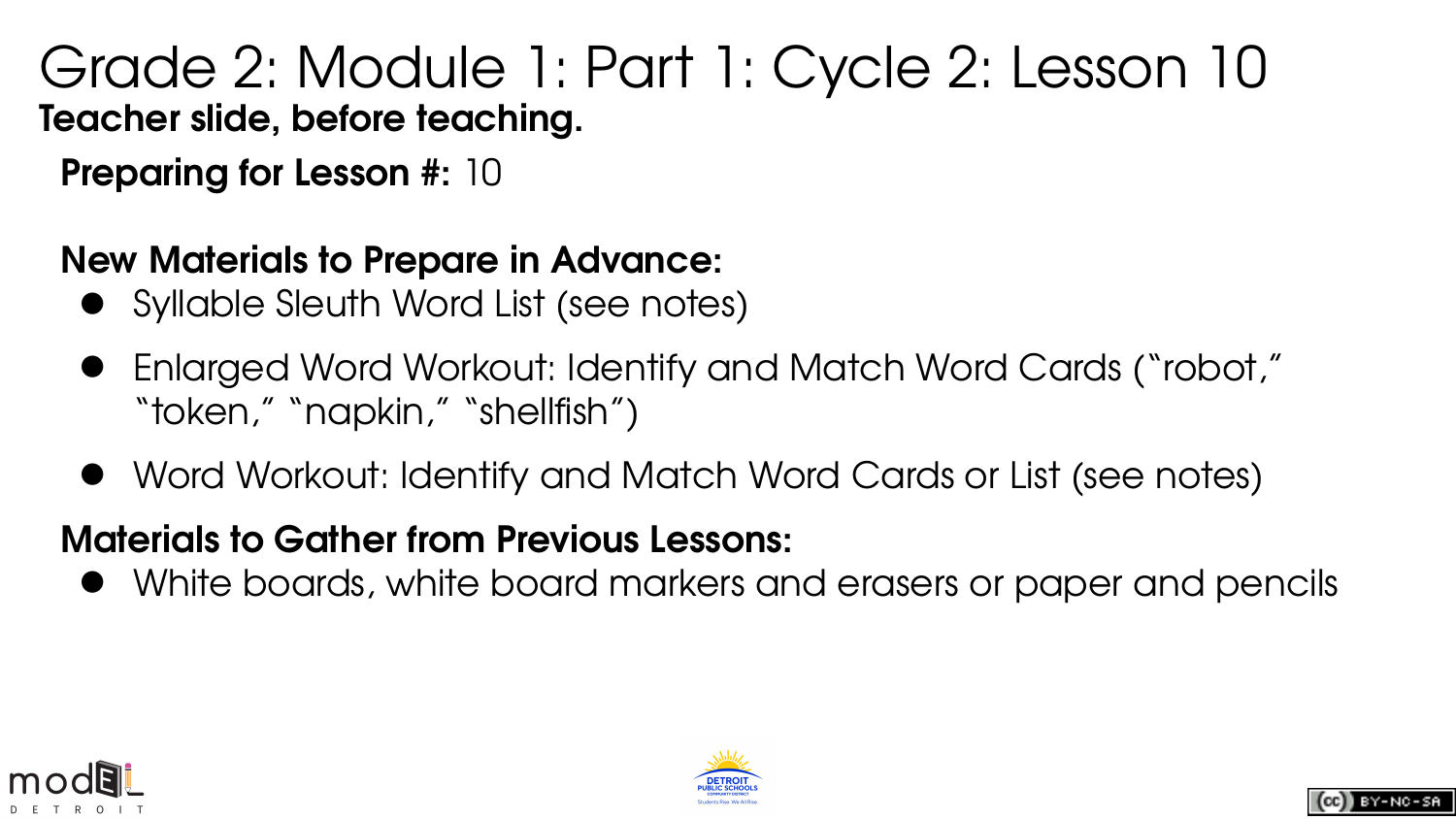

# Grade 2: Module 1: Part 1: Cycle 2: Lesson 10
Teacher slide, before teaching.
Preparing for Lesson #: 10

New Materials to Prepare in Advance:
Syllable Sleuth Word List (see notes)
Enlarged Word Workout: Identify and Match Word Cards (“robot,” “token,” “napkin,” “shellfish”)
Word Workout: Identify and Match Word Cards or List (see notes)
Materials to Gather from Previous Lessons:
White boards, white board markers and erasers or paper and pencils